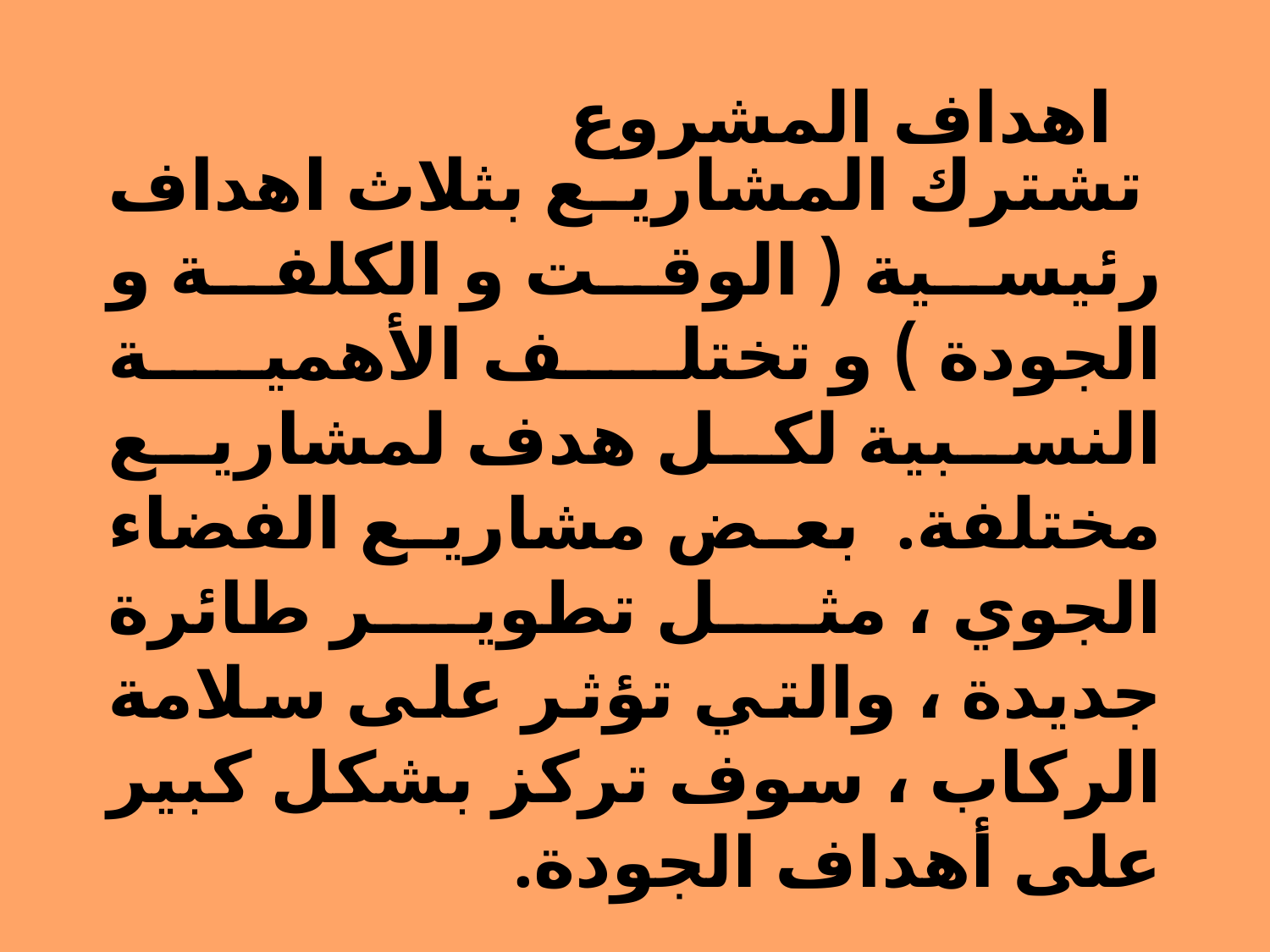

اهداف المشروع
# تشترك المشاريع بثلاث اهداف رئيسية ( الوقت و الكلفة و الجودة ) و تختلف الأهمية النسبية لكل هدف لمشاريع مختلفة.  بعض مشاريع الفضاء الجوي ، مثل تطوير طائرة جديدة ، والتي تؤثر على سلامة الركاب ، سوف تركز بشكل كبير على أهداف الجودة.